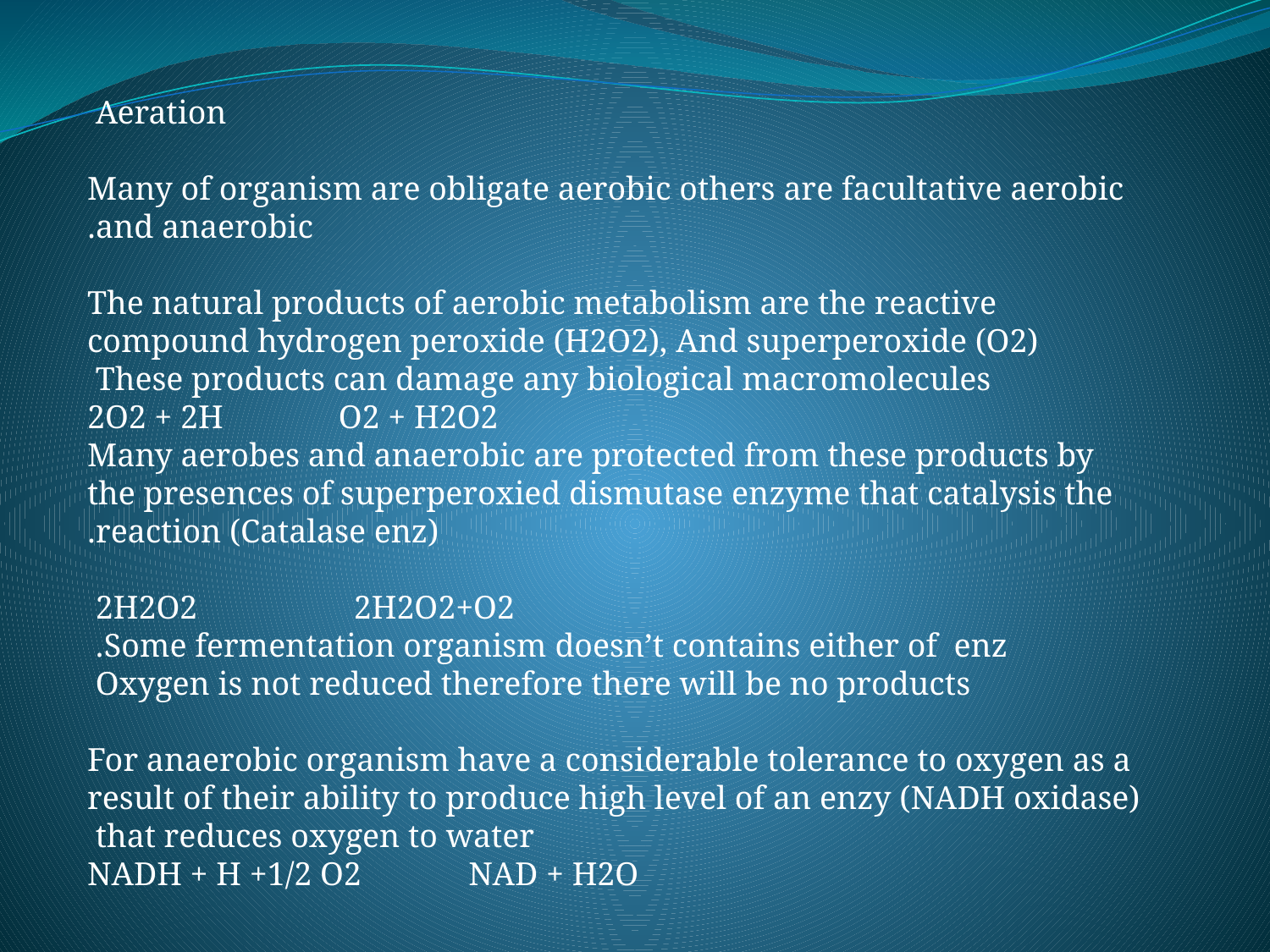

Aeration

Many of organism are obligate aerobic others are facultative aerobic and anaerobic.

The natural products of aerobic metabolism are the reactive compound hydrogen peroxide (H2O2), And superperoxide (O2)
These products can damage any biological macromolecules
2O2 + 2H              O2 + H2O2
Many aerobes and anaerobic are protected from these products by the presences of superperoxied dismutase enzyme that catalysis the reaction (Catalase enz).

2H2O2                   2H2O2+O2
Some fermentation organism doesn’t contains either of  enz.
Oxygen is not reduced therefore there will be no products

For anaerobic organism have a considerable tolerance to oxygen as a result of their ability to produce high level of an enzy (NADH oxidase) that reduces oxygen to water
NADH + H +1/2 O2             NAD + H2O